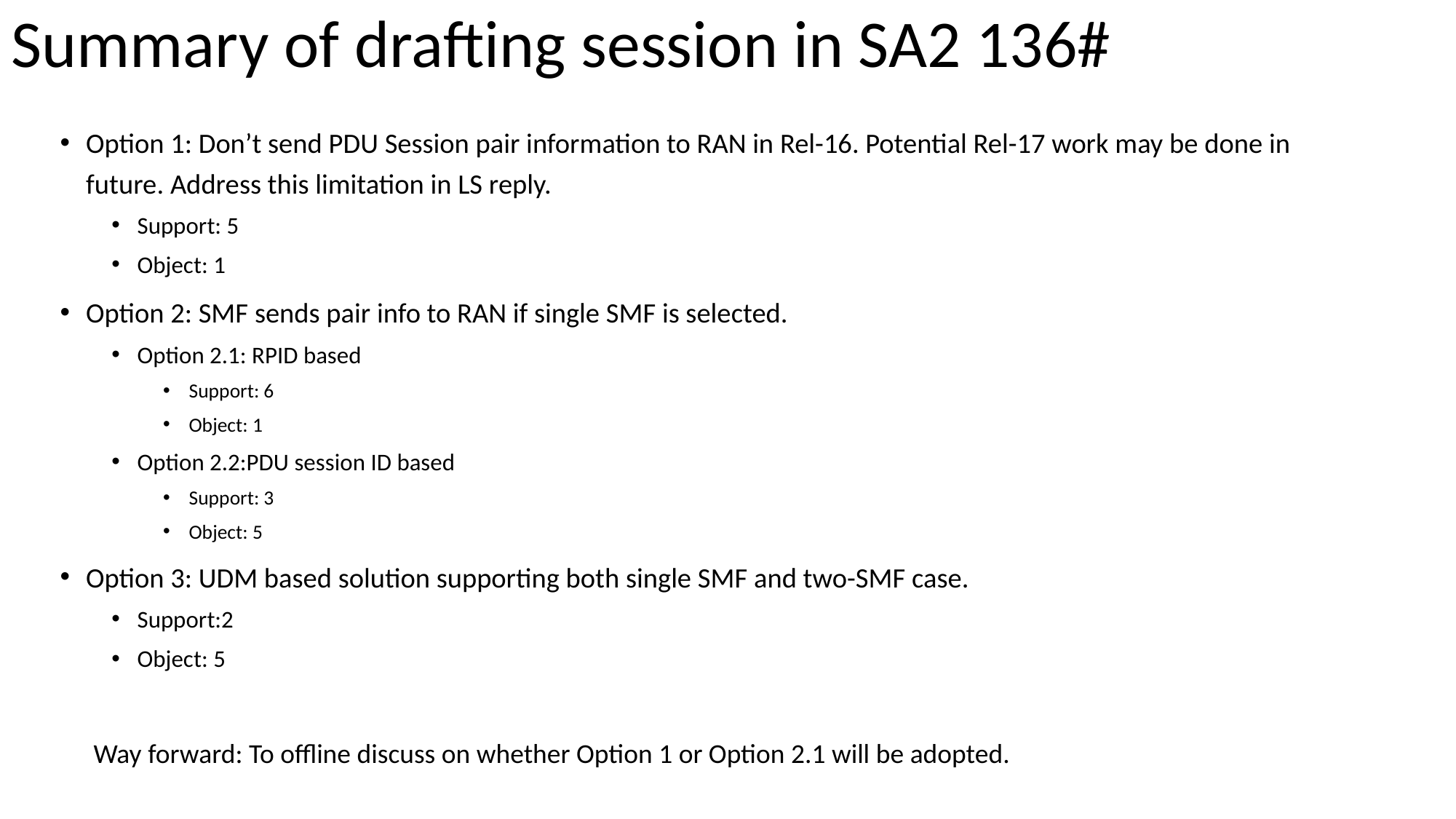

# Summary of drafting session in SA2 136#
Option 1: Don’t send PDU Session pair information to RAN in Rel-16. Potential Rel-17 work may be done in future. Address this limitation in LS reply.
Support: 5
Object: 1
Option 2: SMF sends pair info to RAN if single SMF is selected.
Option 2.1: RPID based
Support: 6
Object: 1
Option 2.2:PDU session ID based
Support: 3
Object: 5
Option 3: UDM based solution supporting both single SMF and two-SMF case.
Support:2
Object: 5

Way forward: To offline discuss on whether Option 1 or Option 2.1 will be adopted.